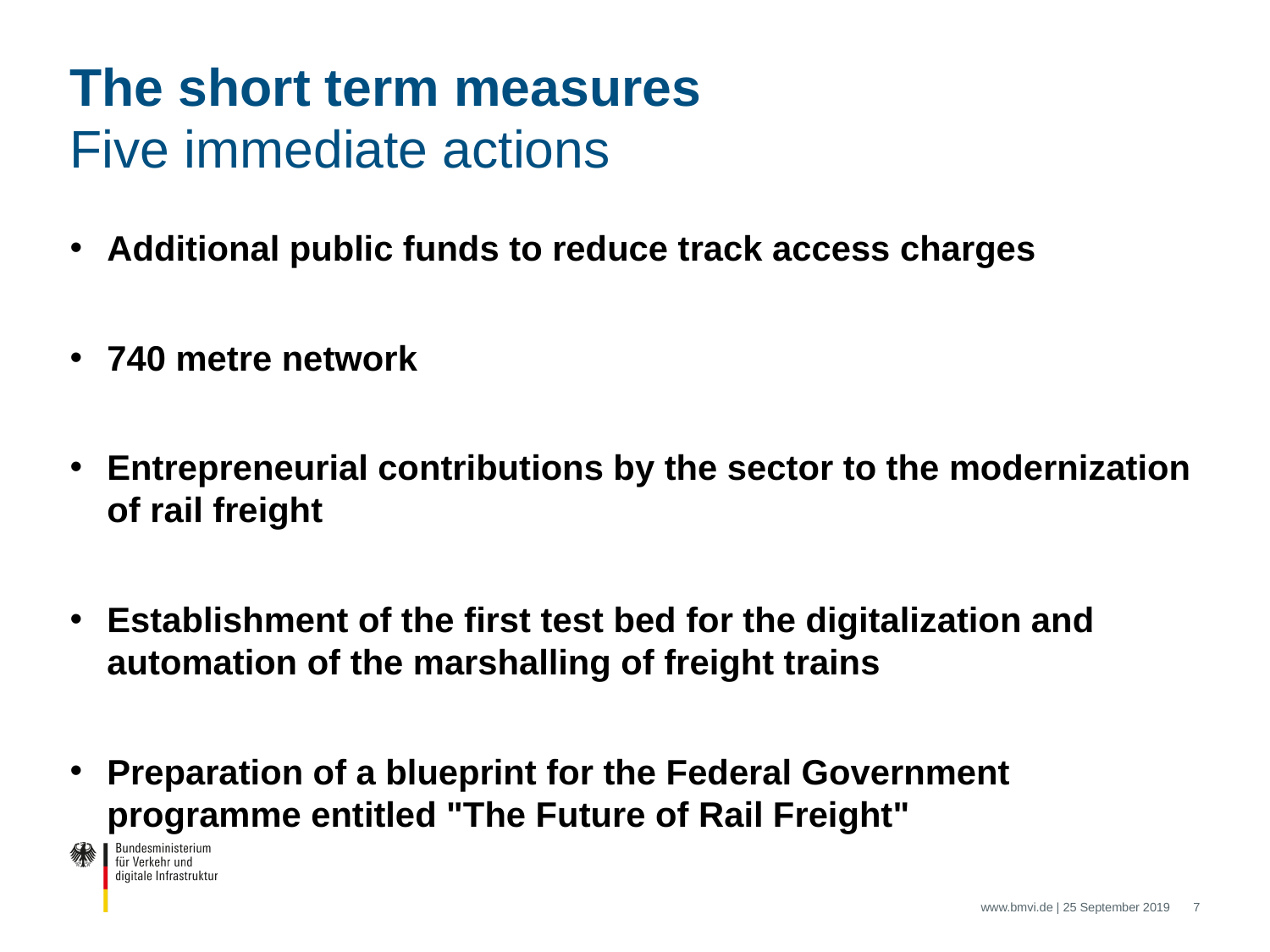

# The short term measures Five immediate actions
Additional public funds to reduce track access charges

740 metre network

Entrepreneurial contributions by the sector to the modernization of rail freight

Establishment of the first test bed for the digitalization and automation of the marshalling of freight trains

Preparation of a blueprint for the Federal Government programme entitled "The Future of Rail Freight"

www.bmvi.de | 25 September 2019
7